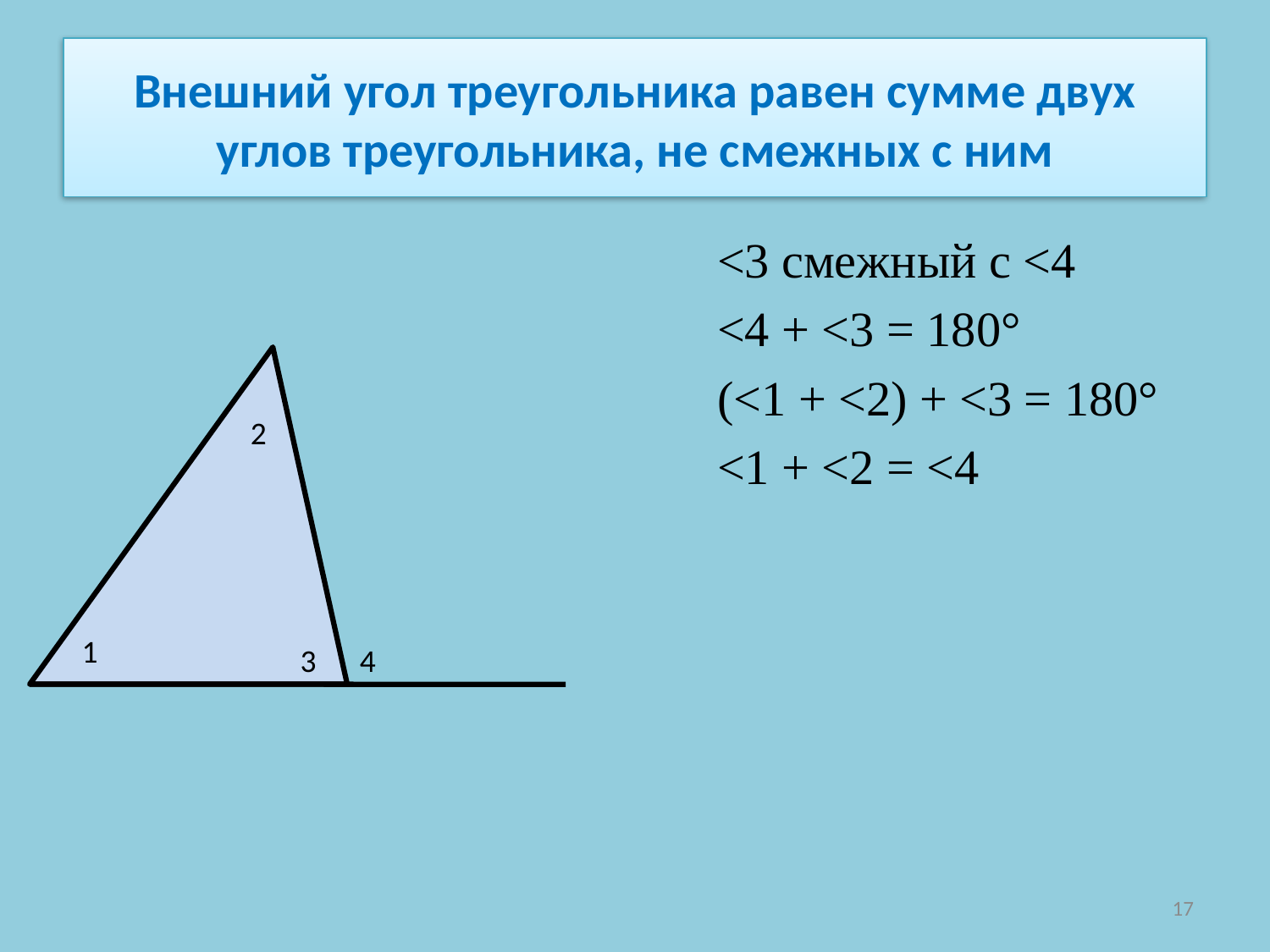

# Внешний угол треугольника равен сумме двух углов треугольника, не смежных с ним
<3 смежный с <4
<4 + <3 = 180°
(<1 + <2) + <3 = 180°
<1 + <2 = <4

2
1
3
4
17